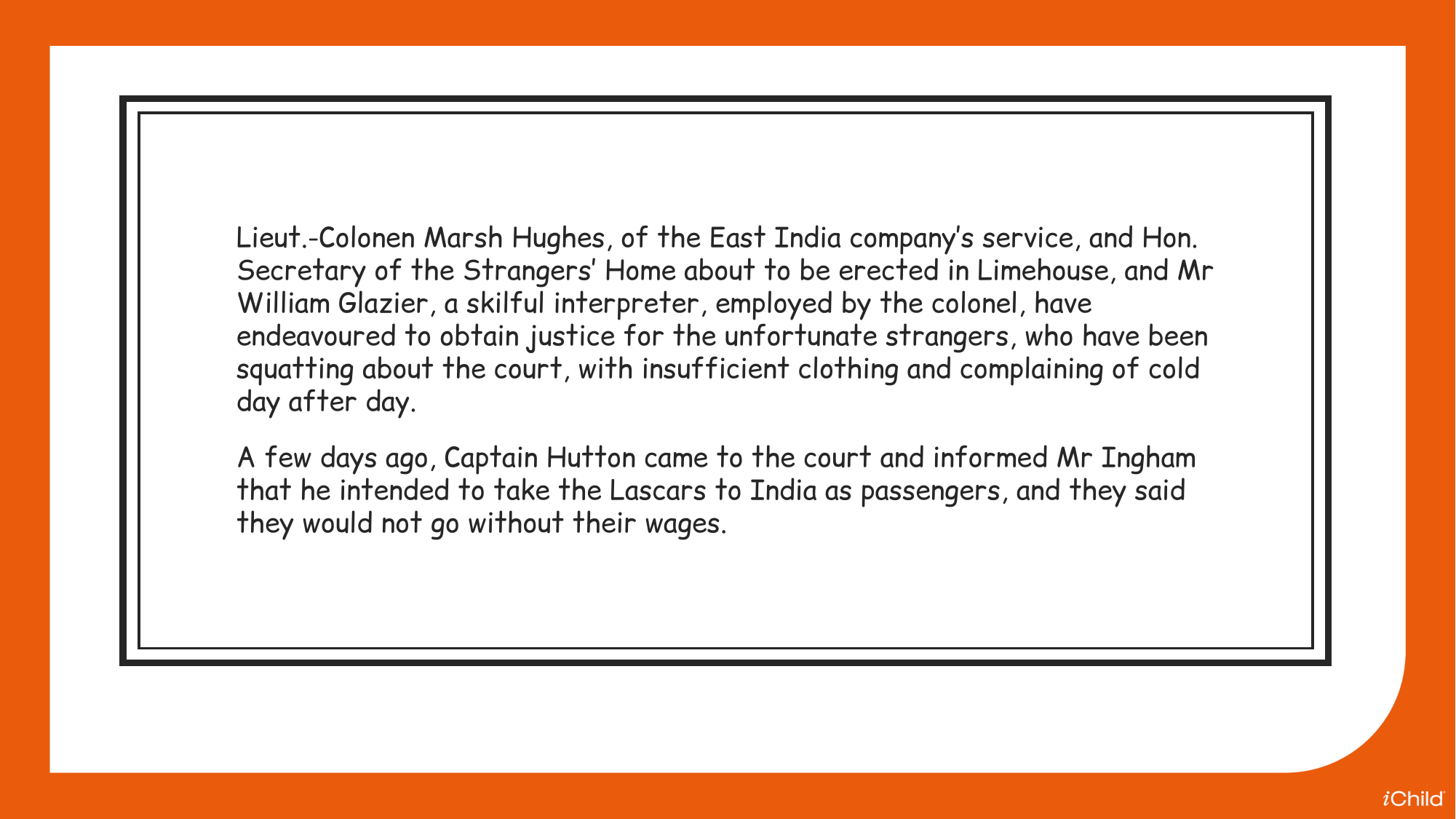

Lieut.-Colonen Marsh Hughes, of the East India company’s service, and Hon. Secretary of the Strangers’ Home about to be erected in Limehouse, and Mr William Glazier, a skilful interpreter, employed by the colonel, have endeavoured to obtain justice for the unfortunate strangers, who have been squatting about the court, with insufficient clothing and complaining of cold day after day.
A few days ago, Captain Hutton came to the court and informed Mr Ingham that he intended to take the Lascars to India as passengers, and they said they would not go without their wages.